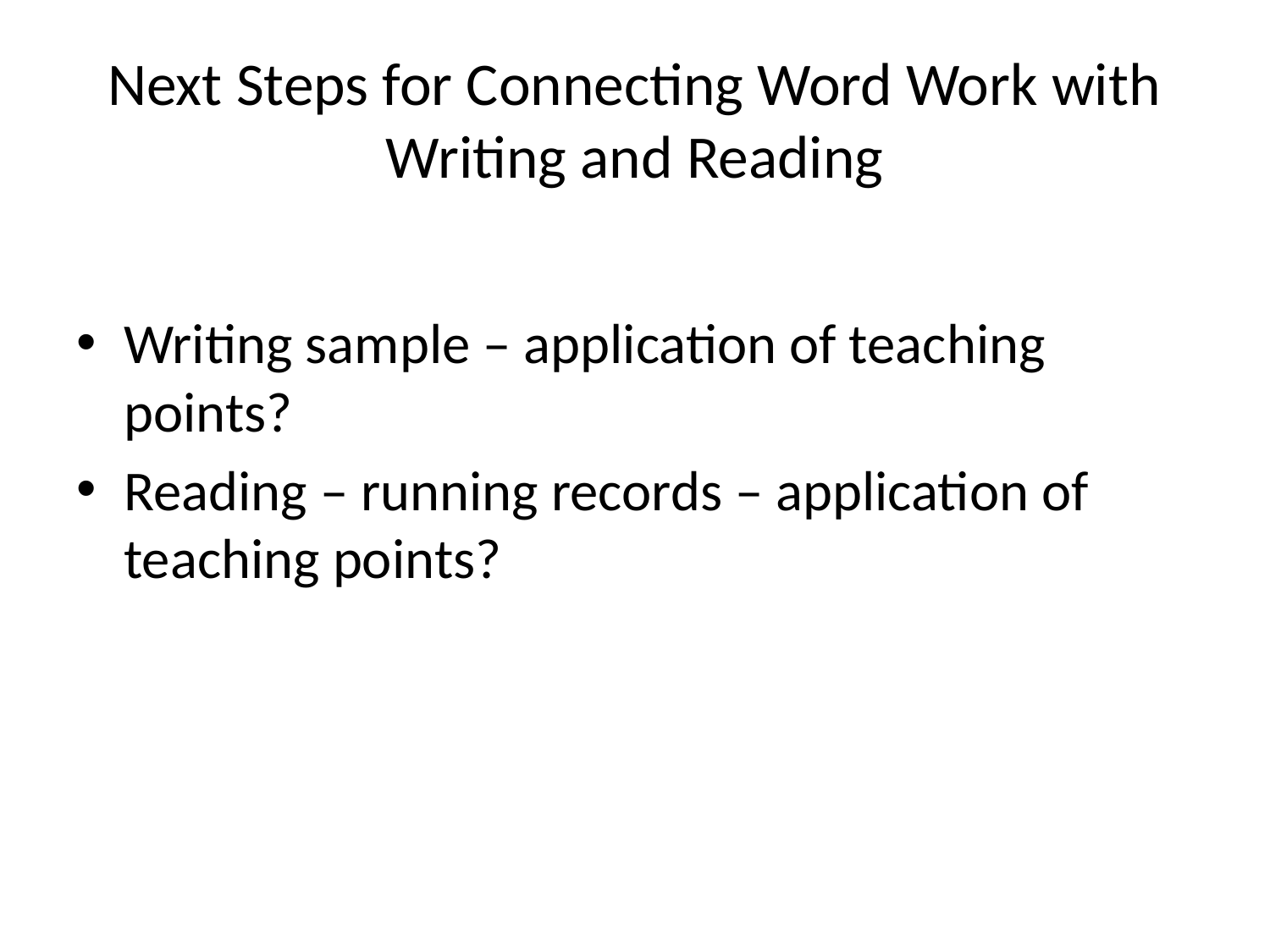

# Next Steps for Connecting Word Work with Writing and Reading

Writing sample – application of teaching points?
Reading – running records – application of teaching points?